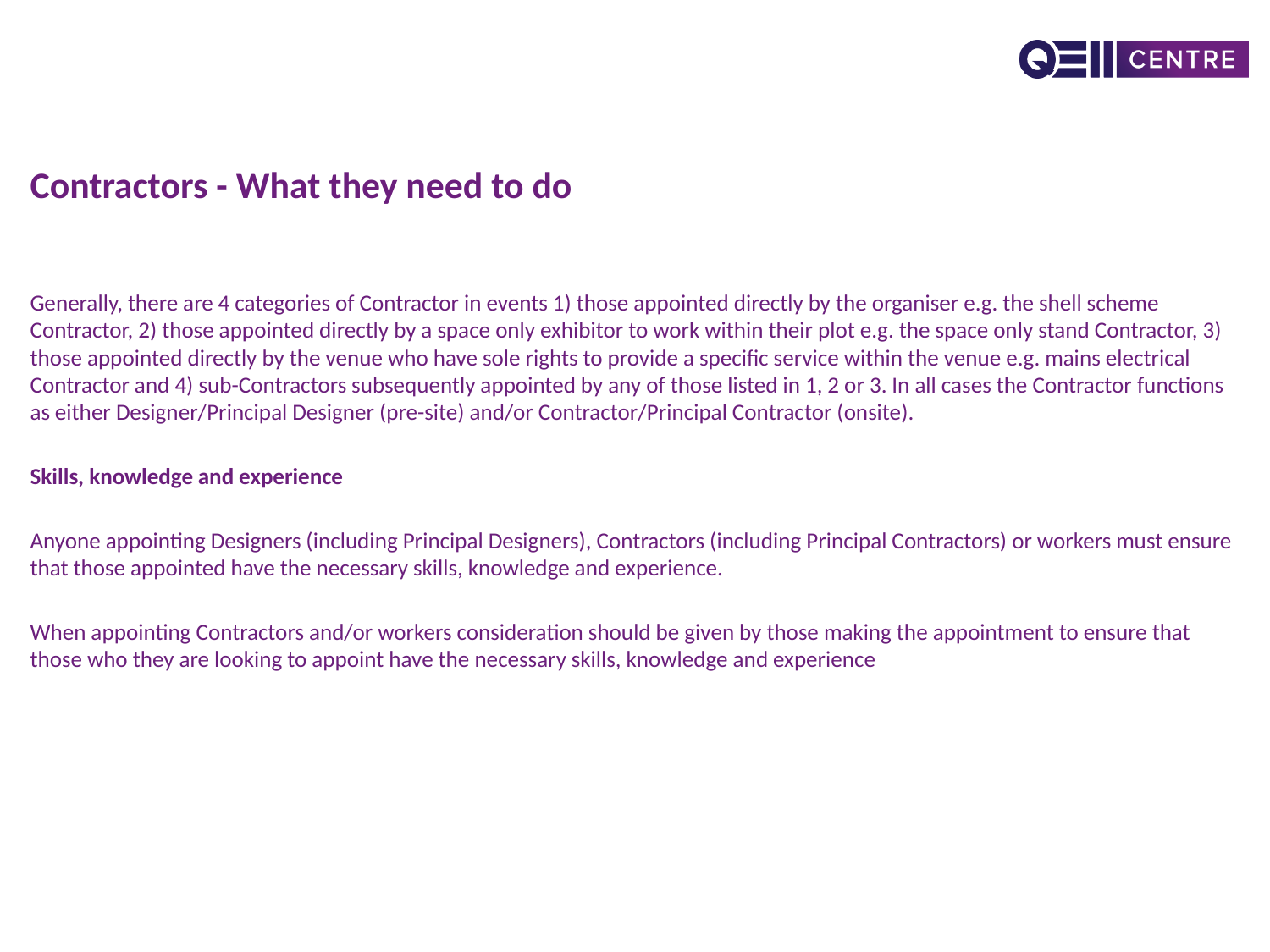

# Contractors - What they need to do
Generally, there are 4 categories of Contractor in events 1) those appointed directly by the organiser e.g. the shell scheme Contractor, 2) those appointed directly by a space only exhibitor to work within their plot e.g. the space only stand Contractor, 3) those appointed directly by the venue who have sole rights to provide a specific service within the venue e.g. mains electrical Contractor and 4) sub-Contractors subsequently appointed by any of those listed in 1, 2 or 3. In all cases the Contractor functions as either Designer/Principal Designer (pre-site) and/or Contractor/Principal Contractor (onsite).

Skills, knowledge and experience

Anyone appointing Designers (including Principal Designers), Contractors (including Principal Contractors) or workers must ensure that those appointed have the necessary skills, knowledge and experience.

When appointing Contractors and/or workers consideration should be given by those making the appointment to ensure that those who they are looking to appoint have the necessary skills, knowledge and experience